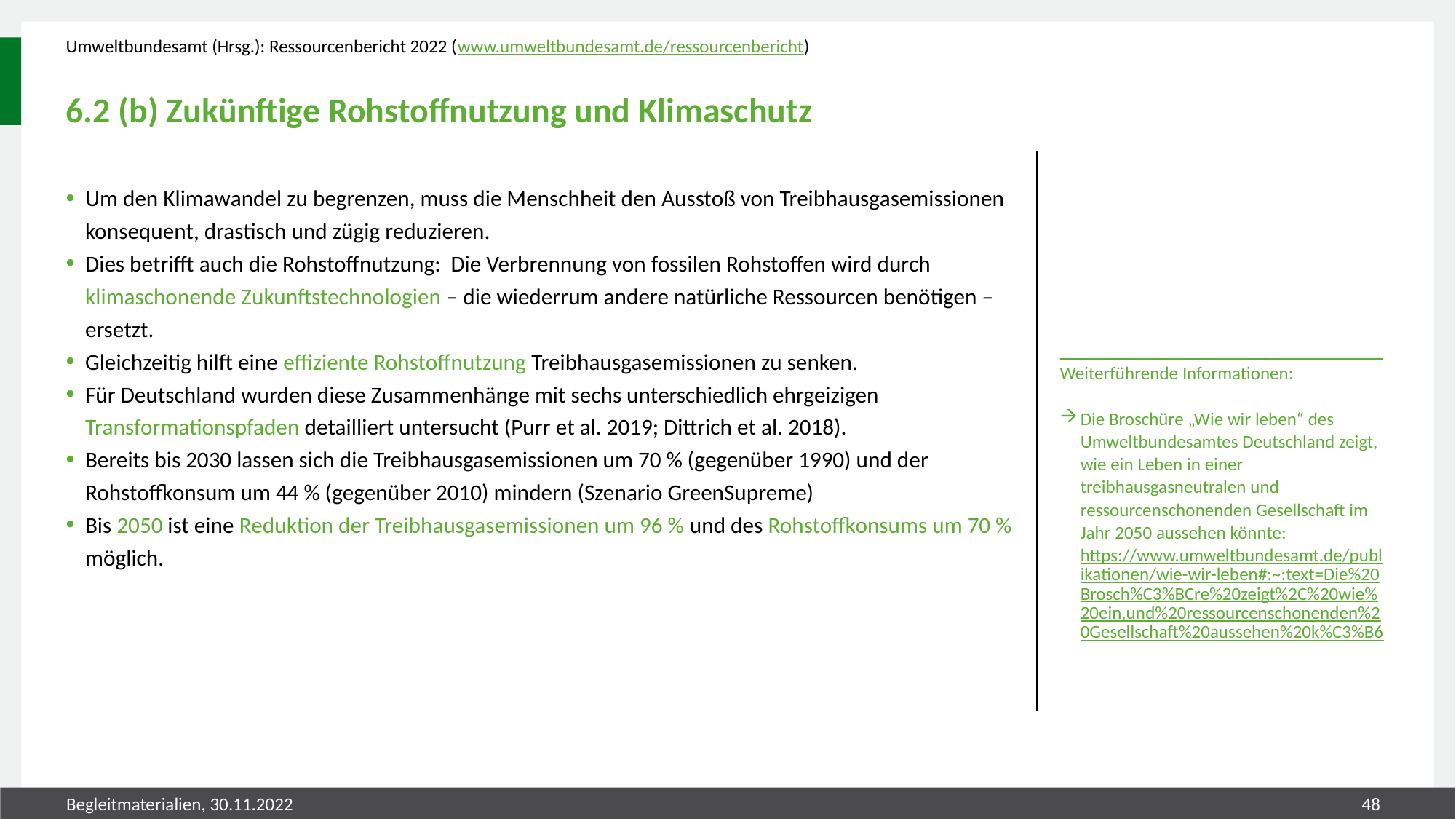

Umweltbundesamt (Hrsg.): Ressourcenbericht 2022 (www.umweltbundesamt.de/ressourcenbericht)
# 6.2 (b) Zukünftige Rohstoffnutzung und Klimaschutz
Um den Klimawandel zu begrenzen, muss die Menschheit den Ausstoß von Treibhausgasemissionen konsequent, drastisch und zügig reduzieren.
Dies betrifft auch die Rohstoffnutzung:  Die Verbrennung von fossilen Rohstoffen wird durch klimaschonende Zukunftstechnologien – die wiederrum andere natürliche Ressourcen benötigen – ersetzt.
Gleichzeitig hilft eine effiziente Rohstoffnutzung Treibhausgasemissionen zu senken.
Für Deutschland wurden diese Zusammenhänge mit sechs unterschiedlich ehrgeizigen Transformationspfaden detailliert untersucht (Purr et al. 2019; Dittrich et al. 2018).
Bereits bis 2030 lassen sich die Treibhausgasemissionen um 70 % (gegenüber 1990) und der Rohstoffkonsum um 44 % (gegenüber 2010) mindern (Szenario GreenSupreme)
Bis 2050 ist eine Reduktion der Treibhausgasemissionen um 96 % und des Rohstoffkonsums um 70 % möglich.

_______________________ ____________
Weiterführende Informationen:

Die Broschüre „Wie wir leben“ des Umweltbundesamtes Deutschland zeigt, wie ein Leben in einer treibhausgasneutralen und ressourcenschonenden Gesellschaft im Jahr 2050 aussehen könnte: https://www.umweltbundesamt.de/publikationen/wie-wir-leben#:~:text=Die%20Brosch%C3%BCre%20zeigt%2C%20wie%20ein,und%20ressourcenschonenden%20Gesellschaft%20aussehen%20k%C3%B6
Begleitmaterialien, 30.11.2022
48